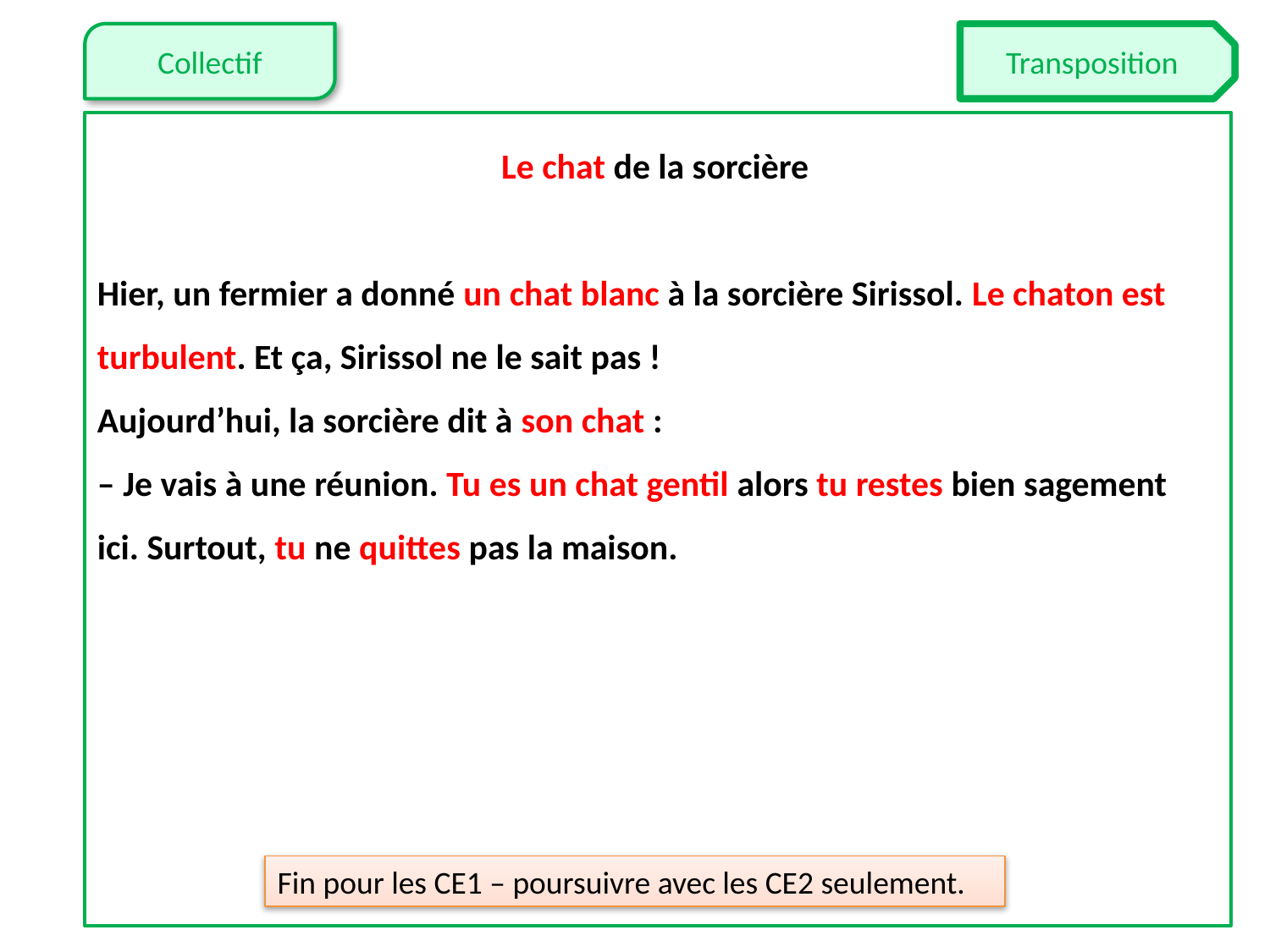

Le chat de la sorcière

Hier, un fermier a donné un chat blanc à la sorcière Sirissol. Le chaton est turbulent. Et ça, Sirissol ne le sait pas !
Aujourd’hui, la sorcière dit à son chat :
– Je vais à une réunion. Tu es un chat gentil alors tu restes bien sagement ici. Surtout, tu ne quittes pas la maison.
Fin pour les CE1 – poursuivre avec les CE2 seulement.